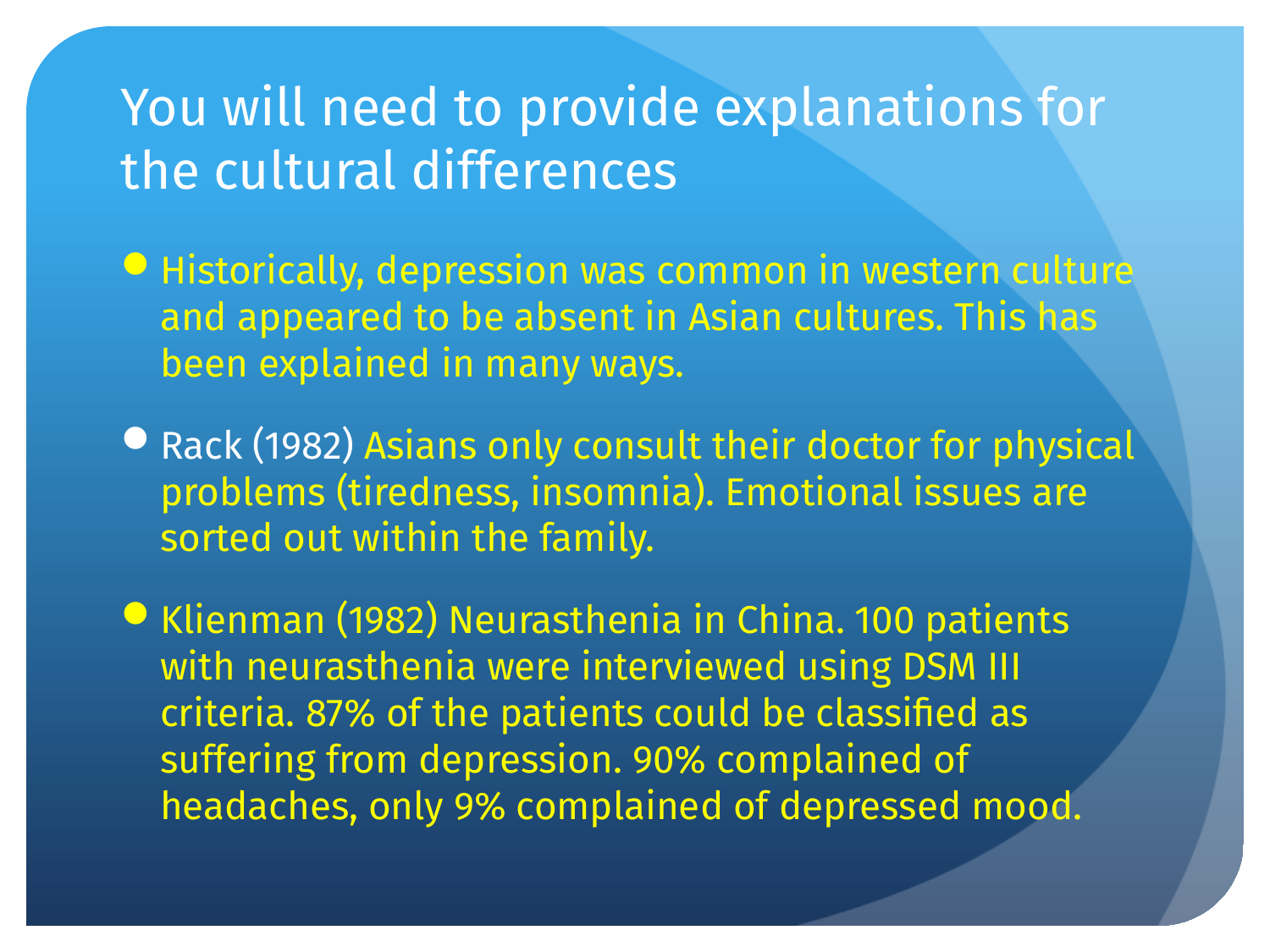

# You will need to provide explanations for the cultural differences
Historically, depression was common in western culture and appeared to be absent in Asian cultures. This has been explained in many ways.
Rack (1982) Asians only consult their doctor for physical problems (tiredness, insomnia). Emotional issues are sorted out within the family.
Klienman (1982) Neurasthenia in China. 100 patients with neurasthenia were interviewed using DSM III criteria. 87% of the patients could be classified as suffering from depression. 90% complained of headaches, only 9% complained of depressed mood.